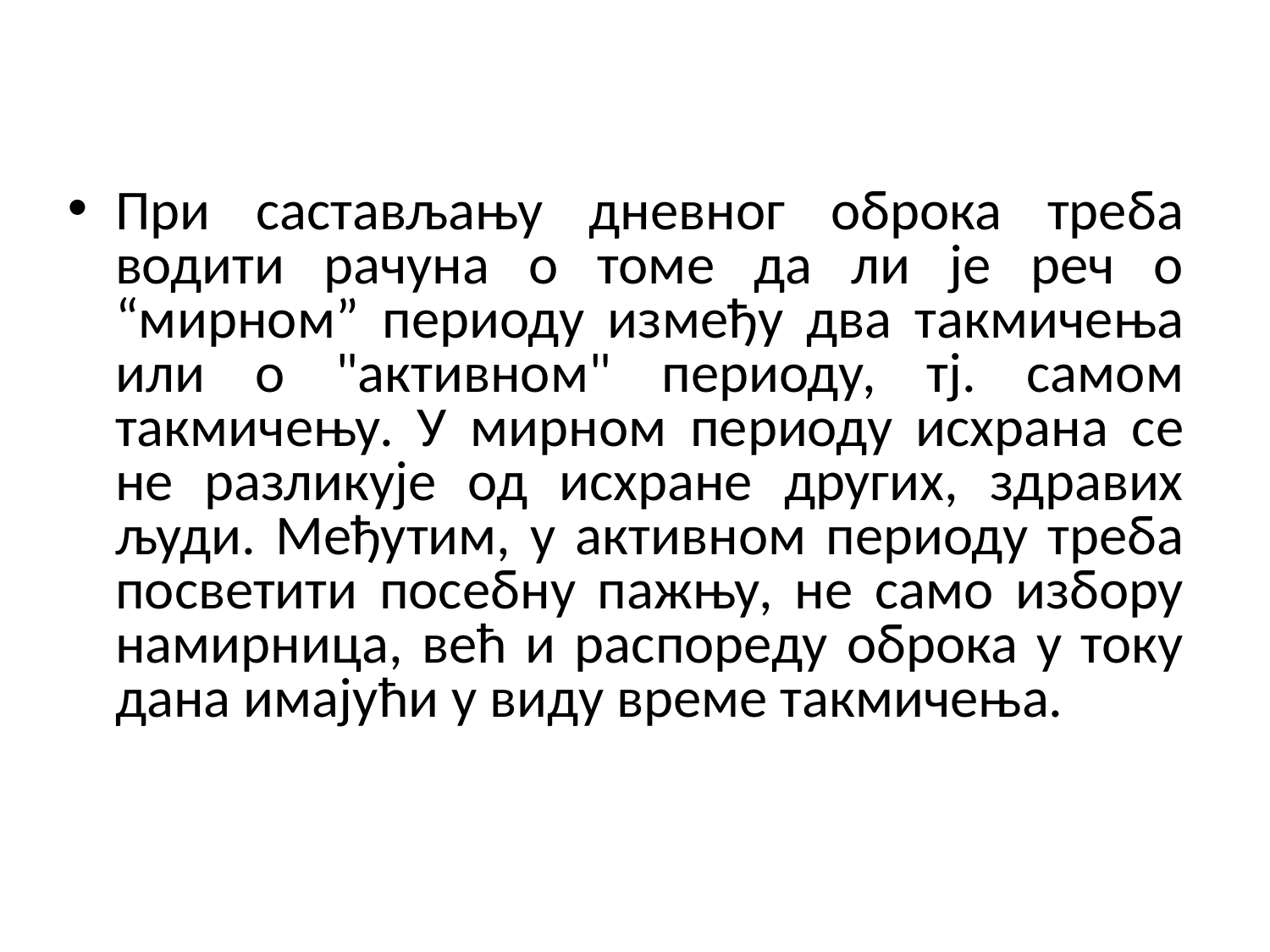

При састављању дневног оброка треба водити рачуна о томе да ли је реч о “мирном” периоду између два такмичења или о "активном" периоду, тј. самом такмичењу. У мирном периоду исхрана се не разликује од исхране других, здравих људи. Међутим, у активном периоду треба посветити посебну пажњу, не само избору намирница, већ и распореду оброка у току дана имајући у виду време такмичења.